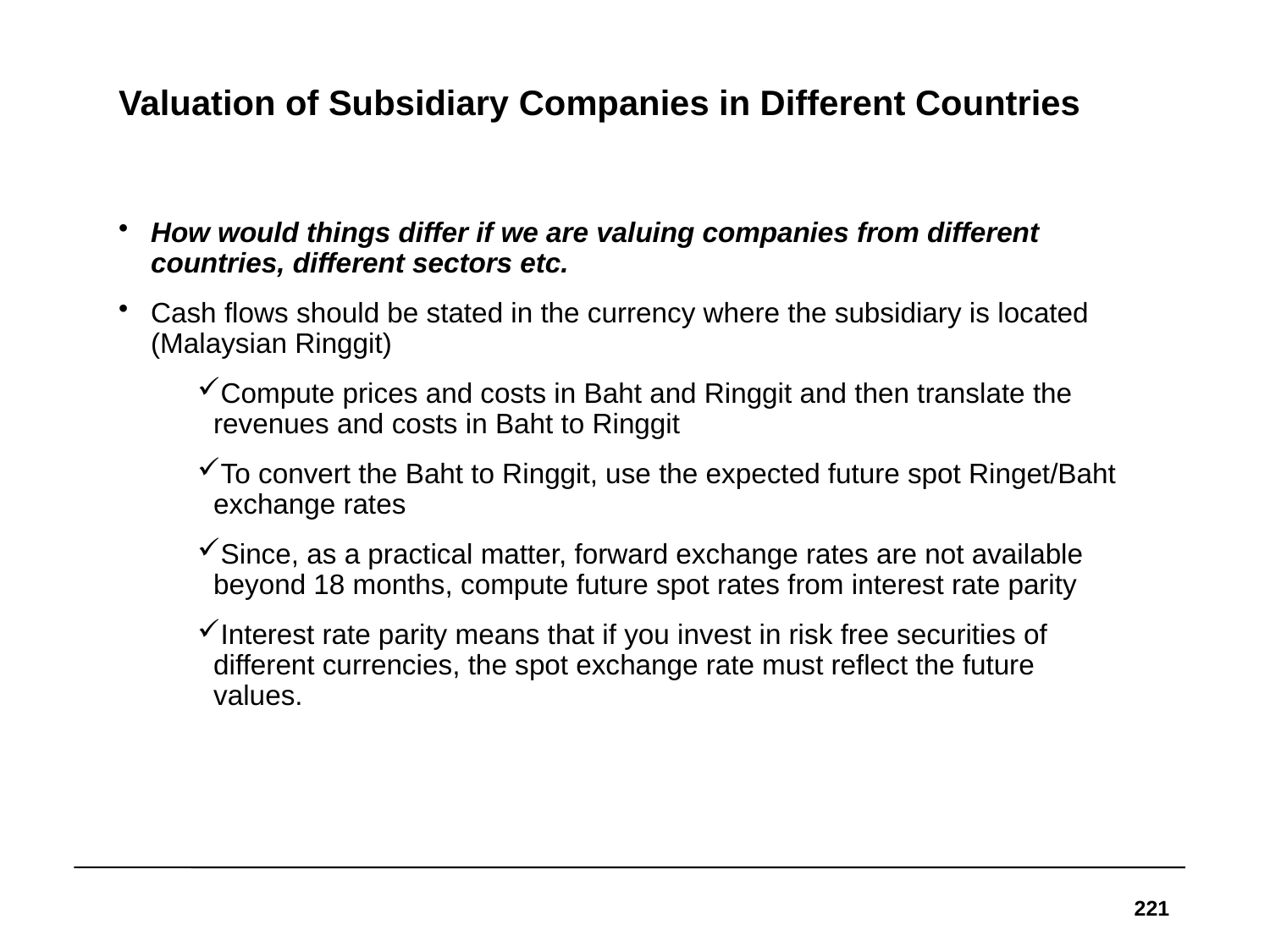

# Valuation of Subsidiary Companies in Different Countries
How would things differ if we are valuing companies from different countries, different sectors etc.
Cash flows should be stated in the currency where the subsidiary is located (Malaysian Ringgit)
Compute prices and costs in Baht and Ringgit and then translate the revenues and costs in Baht to Ringgit
To convert the Baht to Ringgit, use the expected future spot Ringet/Baht exchange rates
Since, as a practical matter, forward exchange rates are not available beyond 18 months, compute future spot rates from interest rate parity
Interest rate parity means that if you invest in risk free securities of different currencies, the spot exchange rate must reflect the future values.